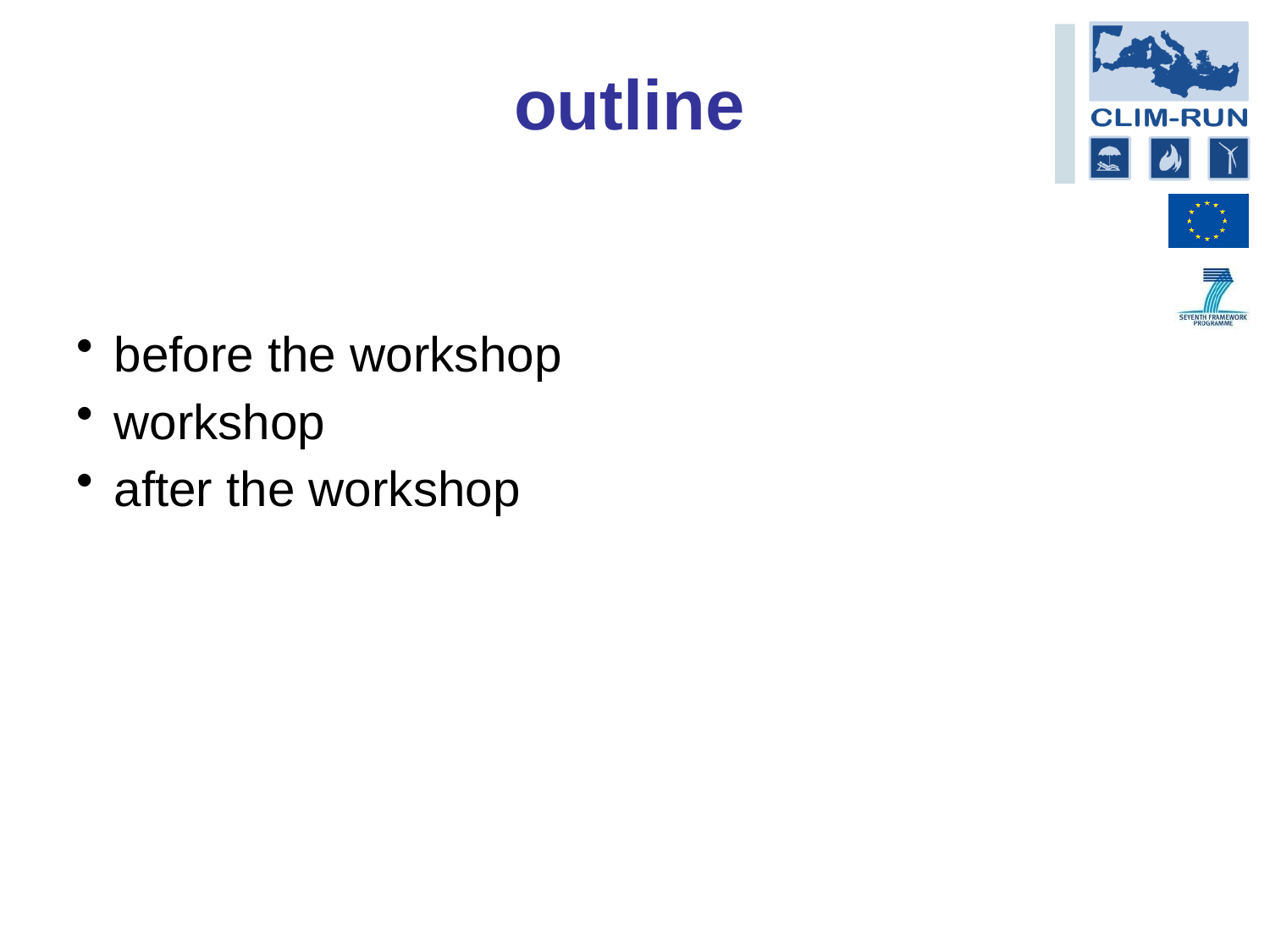

outline
before the workshop
workshop
after the workshop